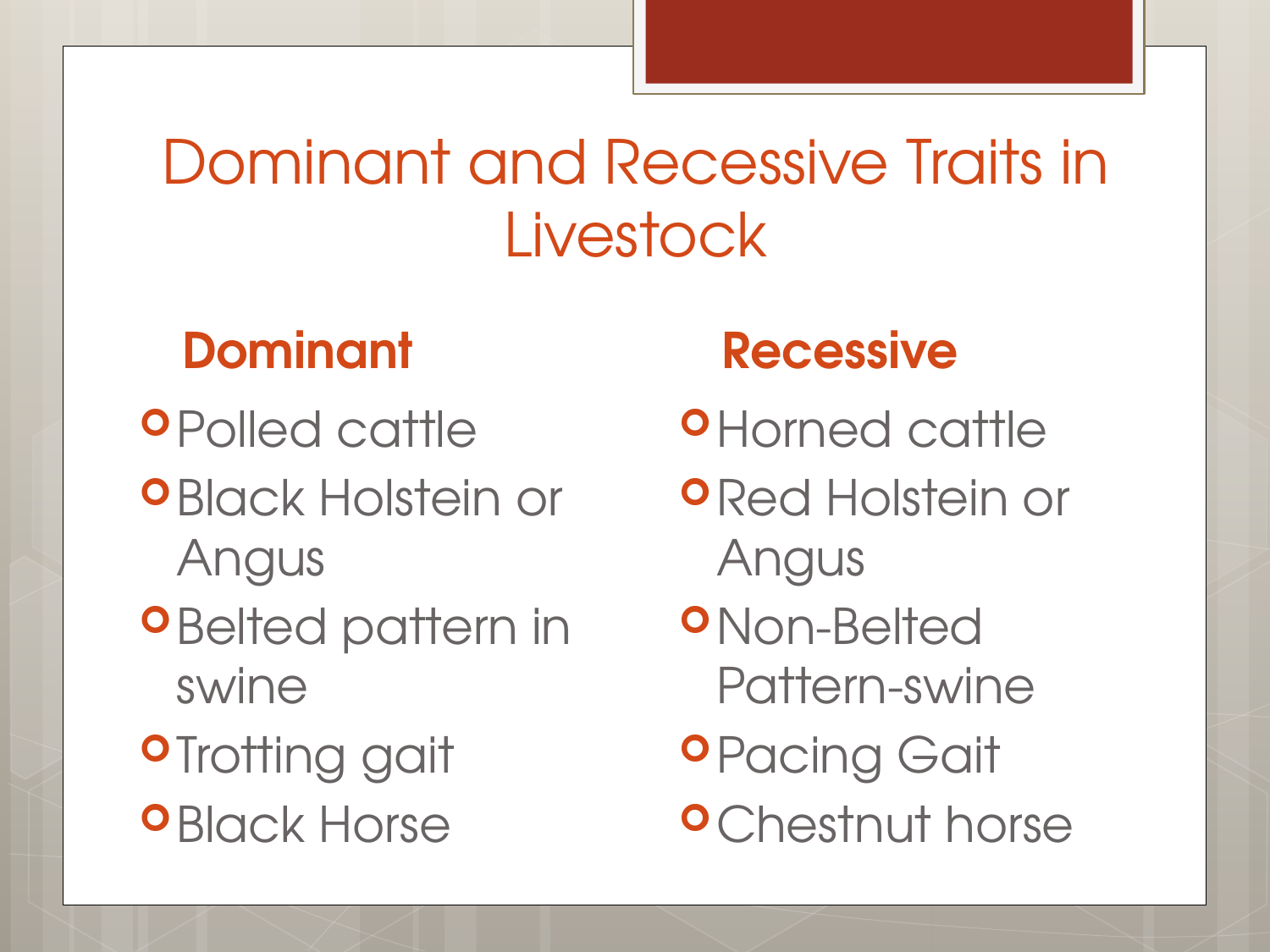

# Dominant and Recessive Traits in Livestock
Dominant
Recessive
Polled cattle
Black Holstein or Angus
Belted pattern in swine
Trotting gait
Black Horse
Horned cattle
Red Holstein or Angus
Non-Belted Pattern-swine
Pacing Gait
Chestnut horse